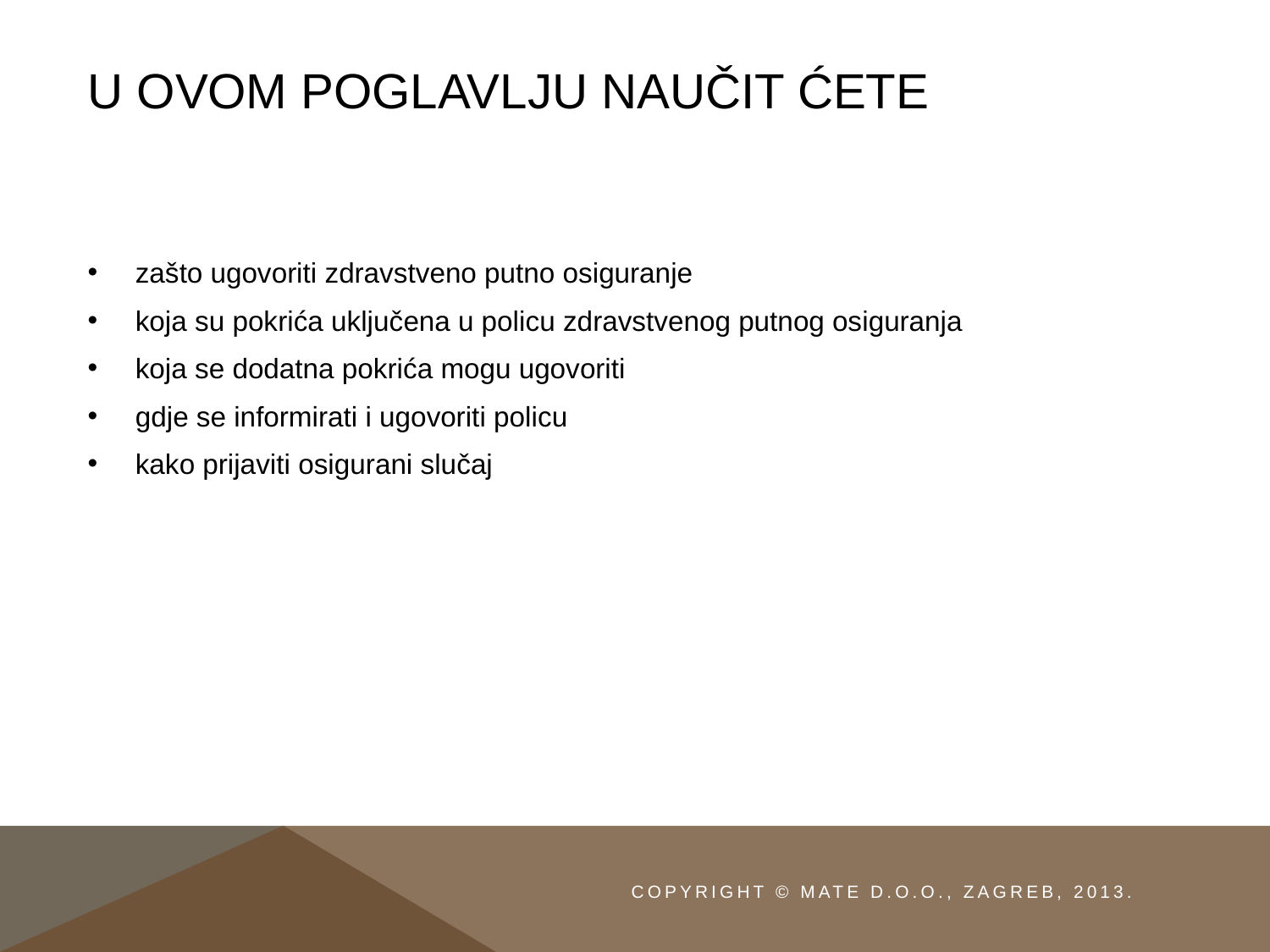

# U ovom poglavlju naučit ćete

zašto ugovoriti zdravstveno putno osiguranje
koja su pokrića uključena u policu zdravstvenog putnog osiguranja
koja se dodatna pokrića mogu ugovoriti
gdje se informirati i ugovoriti policu
kako prijaviti osigurani slučaj
Copyright © MATE d.o.o., Zagreb, 2013.